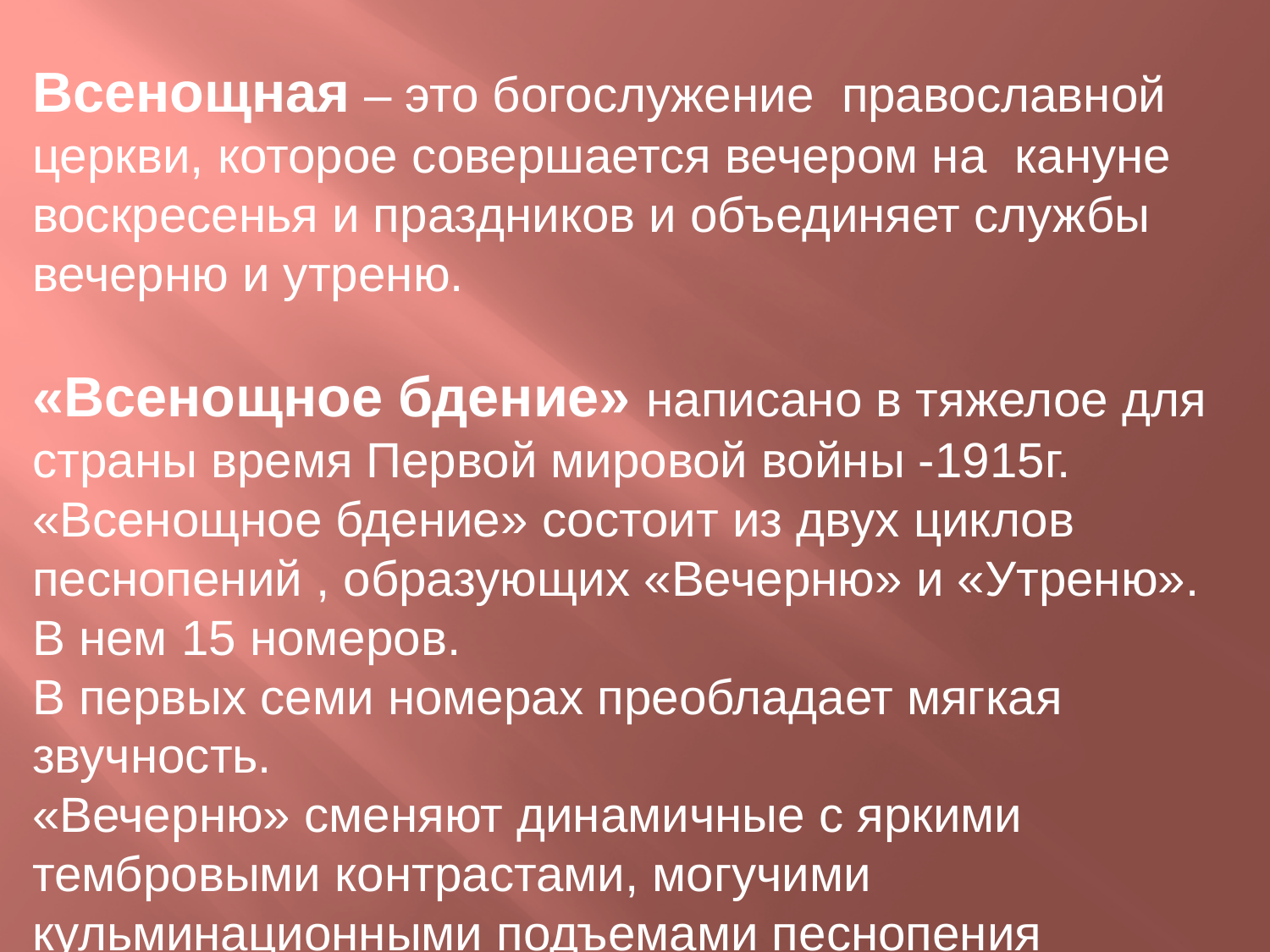

Всенощная – это богослужение  православной церкви, которое совершается вечером на  кануне воскресенья и праздников и объединяет службы вечерню и утреню.

«Всенощное бдение» написано в тяжелое для страны время Первой мировой войны -1915г.
«Всенощное бдение» состоит из двух циклов песнопений , образующих «Вечерню» и «Утреню».
В нем 15 номеров.
В первых семи номерах преобладает мягкая звучность.
«Вечерню» сменяют динамичные с яркими тембровыми контрастами, могучими кульминационными подъемами песнопения «Утрени»